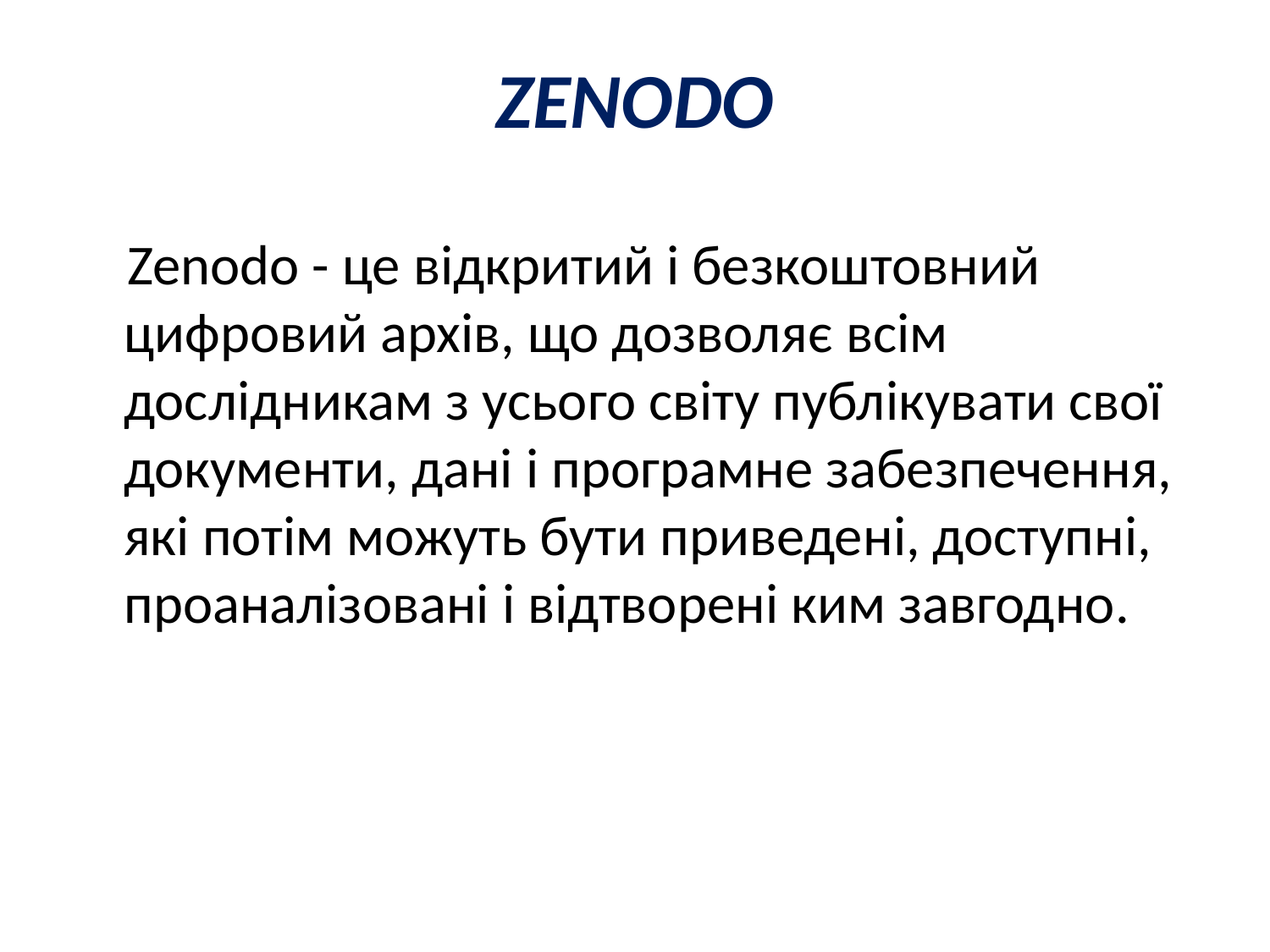

# ZENODO
    Zenodo - це відкритий і безкоштовний цифровий архів, що дозволяє всім дослідникам з усього світу публікувати свої документи, дані і програмне забезпечення, які потім можуть бути приведені, доступні, проаналізовані і відтворені ким завгодно.